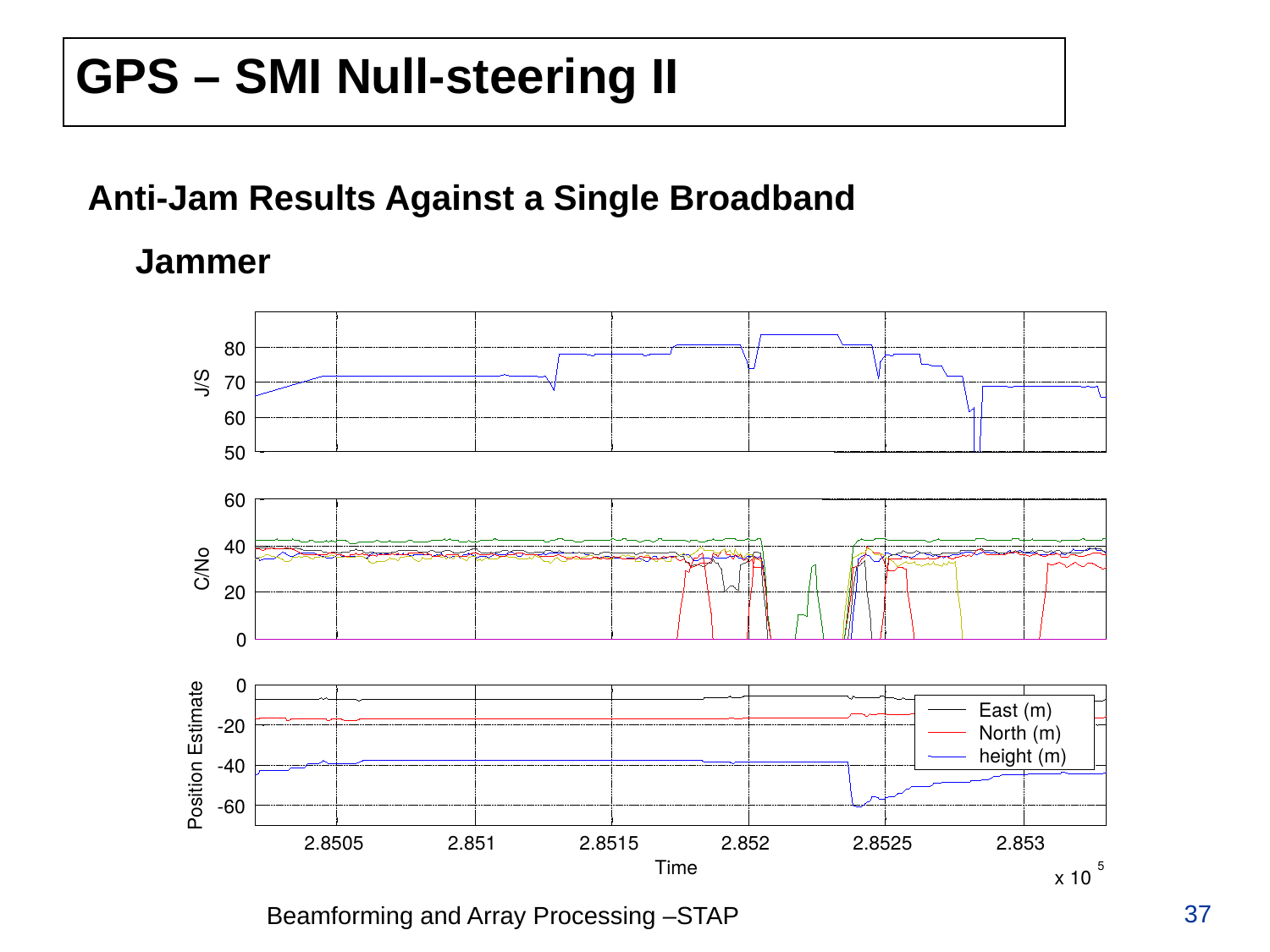

GPS – SMI Null-steering II
Anti-Jam Results Against a Single Broadband Jammer

80

70
J/S

60

50

60

40

C/No
20

0

0

East (m)

-20

North (m)

height (m)
Position Estimate
-40

-60

2.8505
2.851
2.8515
2.852
2.8525
2.853
Time
5
x 10
37